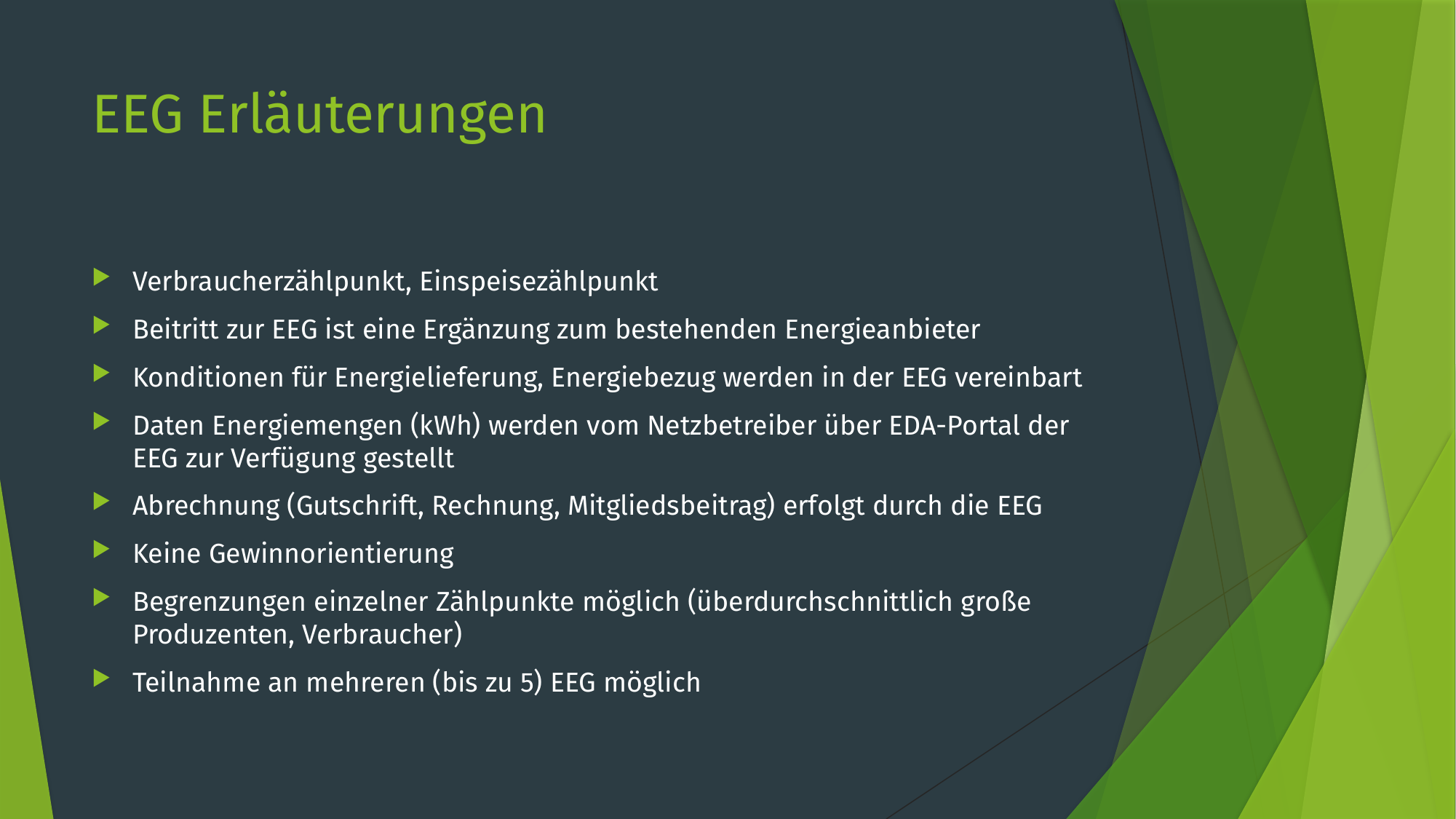

# EEG Erläuterungen
Verbraucherzählpunkt, Einspeisezählpunkt
Beitritt zur EEG ist eine Ergänzung zum bestehenden Energieanbieter
Konditionen für Energielieferung, Energiebezug werden in der EEG vereinbart
Daten Energiemengen (kWh) werden vom Netzbetreiber über EDA-Portal der EEG zur Verfügung gestellt
Abrechnung (Gutschrift, Rechnung, Mitgliedsbeitrag) erfolgt durch die EEG
Keine Gewinnorientierung
Begrenzungen einzelner Zählpunkte möglich (überdurchschnittlich große Produzenten, Verbraucher)
Teilnahme an mehreren (bis zu 5) EEG möglich